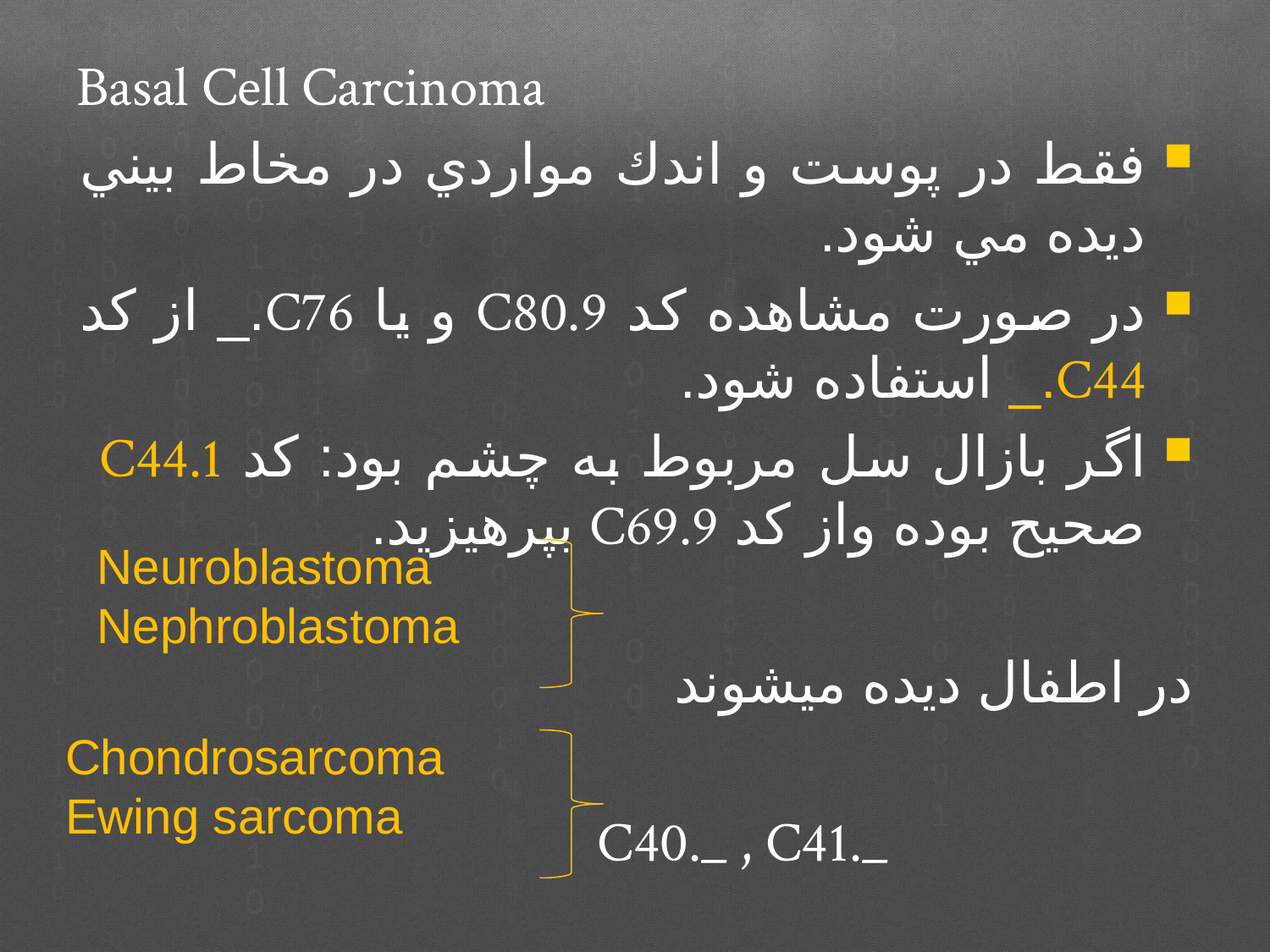

Basal Cell Carcinoma
فقط در پوست و اندك مواردي در مخاط بيني ديده مي شود.
در صورت مشاهده كد ‍‍‍C80.9 و يا ‍‍C76._ از كد C44._ استفاده شود.
اگر بازال سل مربوط به چشم بود: كد C44.1  صحيح بوده واز كد C69.9 بپرهيزيد.

در اطفال دیده میشوند

                     C40._ , C41._
Neuroblastoma
Nephroblastoma

Chondrosarcoma
Ewing sarcoma